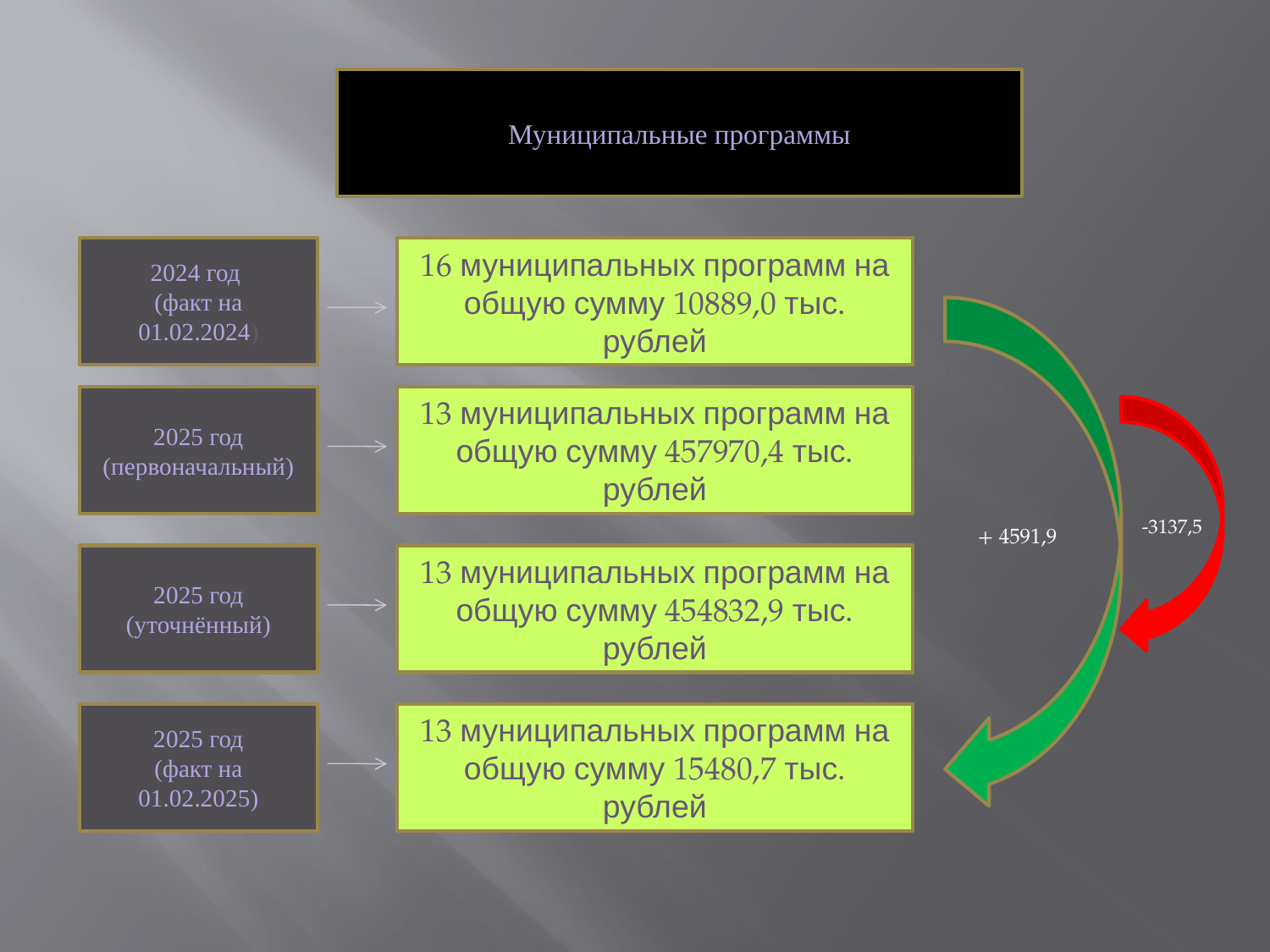

Муниципальные программы
2024 год
(факт на 01.02.2024)
16 муниципальных программ на общую сумму 10889,0 тыс. рублей

2025 год (первоначальный)
13 муниципальных программ на общую сумму 457970,4 тыс. рублей
-3137,5

+ 4591,9
2025 год (уточнённый)
13 муниципальных программ на общую сумму 454832,9 тыс. рублей
2025 год
(факт на 01.02.2025)
13 муниципальных программ на общую сумму 15480,7 тыс. рублей